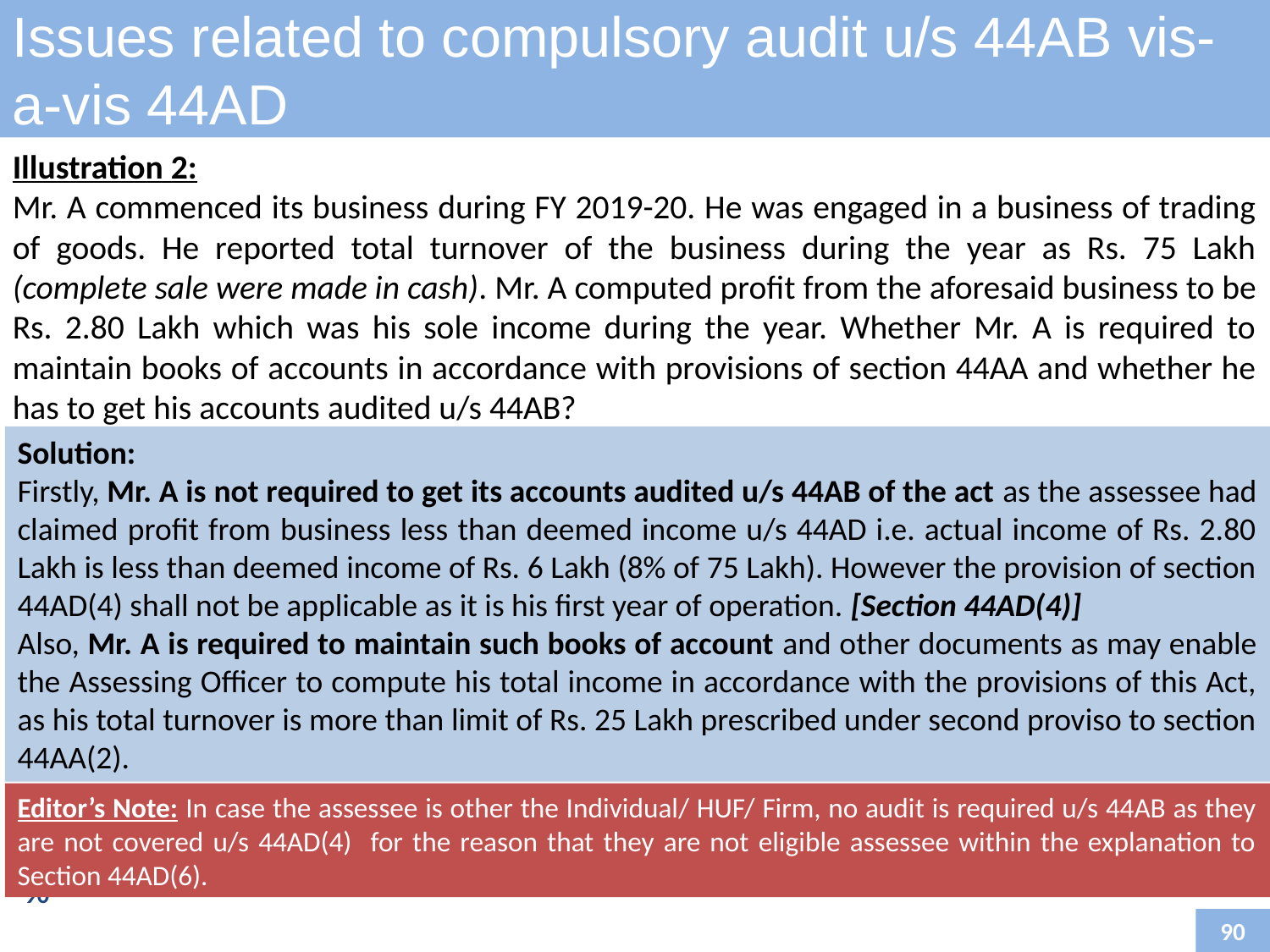

Issues related to compulsory audit u/s 44AB vis-a-vis 44AD
Illustration 2:
Mr. A commenced its business during FY 2019-20. He was engaged in a business of trading of goods. He reported total turnover of the business during the year as Rs. 75 Lakh (complete sale were made in cash). Mr. A computed profit from the aforesaid business to be Rs. 2.80 Lakh which was his sole income during the year. Whether Mr. A is required to maintain books of accounts in accordance with provisions of section 44AA and whether he has to get his accounts audited u/s 44AB?
Solution:
Firstly, Mr. A is not required to get its accounts audited u/s 44AB of the act as the assessee had claimed profit from business less than deemed income u/s 44AD i.e. actual income of Rs. 2.80 Lakh is less than deemed income of Rs. 6 Lakh (8% of 75 Lakh). However the provision of section 44AD(4) shall not be applicable as it is his first year of operation. [Section 44AD(4)]
Also, Mr. A is required to maintain such books of account and other documents as may enable the Assessing Officer to compute his total income in accordance with the provisions of this Act, as his total turnover is more than limit of Rs. 25 Lakh prescribed under second proviso to section 44AA(2).
Editor’s Note: In case the assessee is other the Individual/ HUF/ Firm, no audit is required u/s 44AB as they are not covered u/s 44AD(4)  for the reason that they are not eligible assessee within the explanation to Section 44AD(6).
90
90